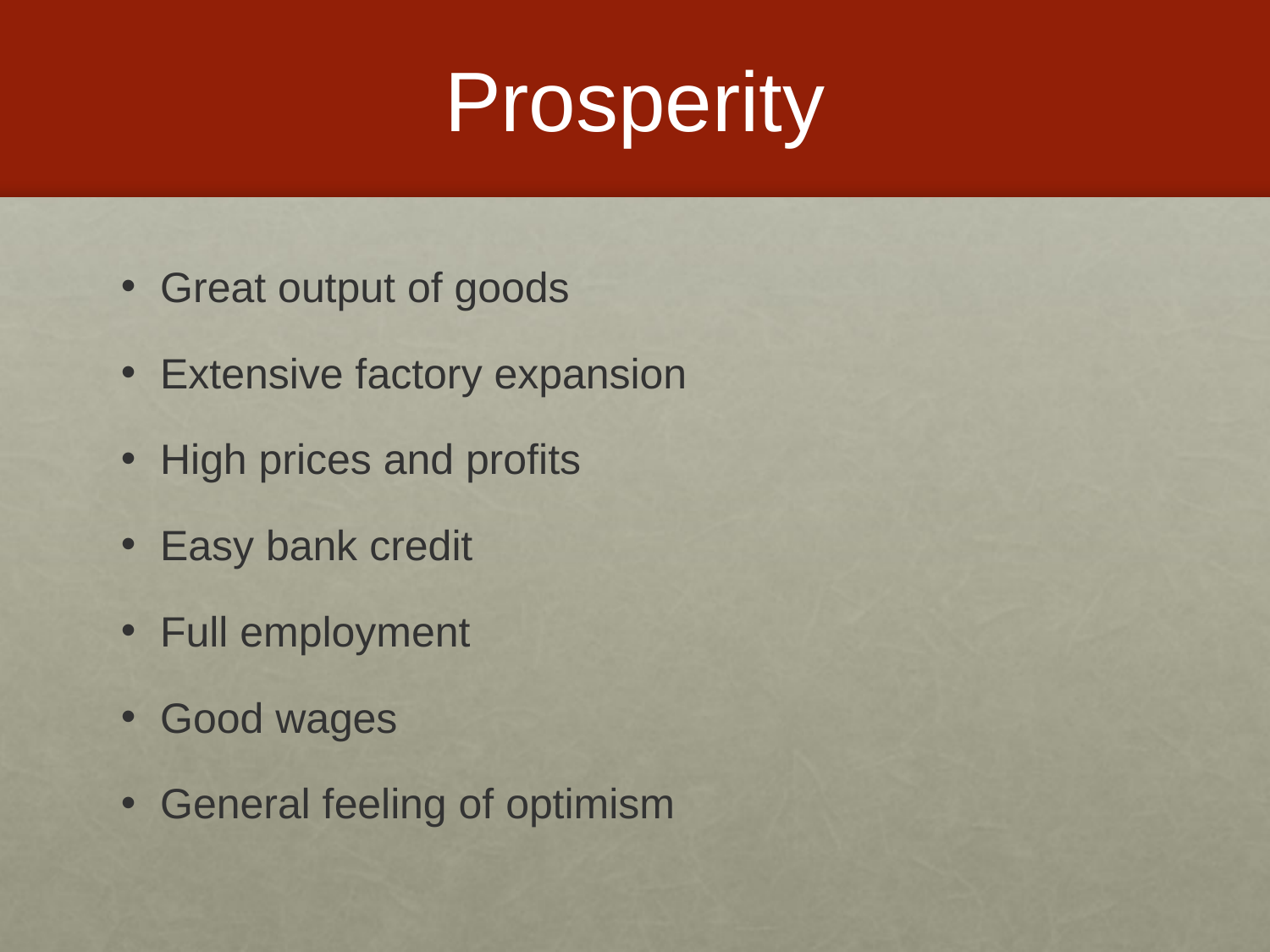

# Prosperity
Great output of goods
Extensive factory expansion
High prices and profits
Easy bank credit
Full employment
Good wages
General feeling of optimism